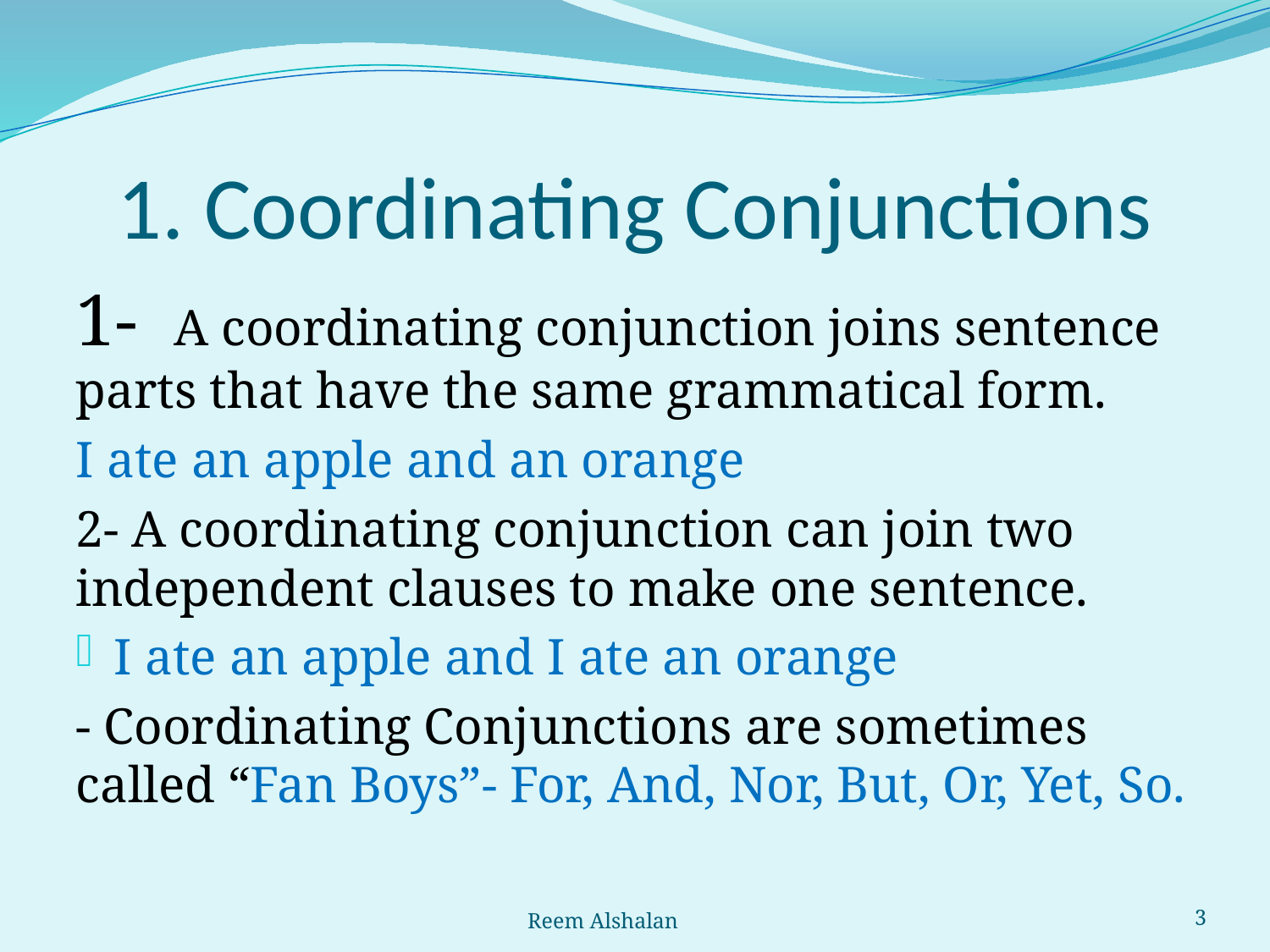

# 1. Coordinating Conjunctions
1-  A coordinating conjunction joins sentence parts that have the same grammatical form.
I ate an apple and an orange
2- A coordinating conjunction can join two independent clauses to make one sentence.
I ate an apple and I ate an orange
- Coordinating Conjunctions are sometimes called “Fan Boys”- For, And, Nor, But, Or, Yet, So.

Reem Alshalan
3